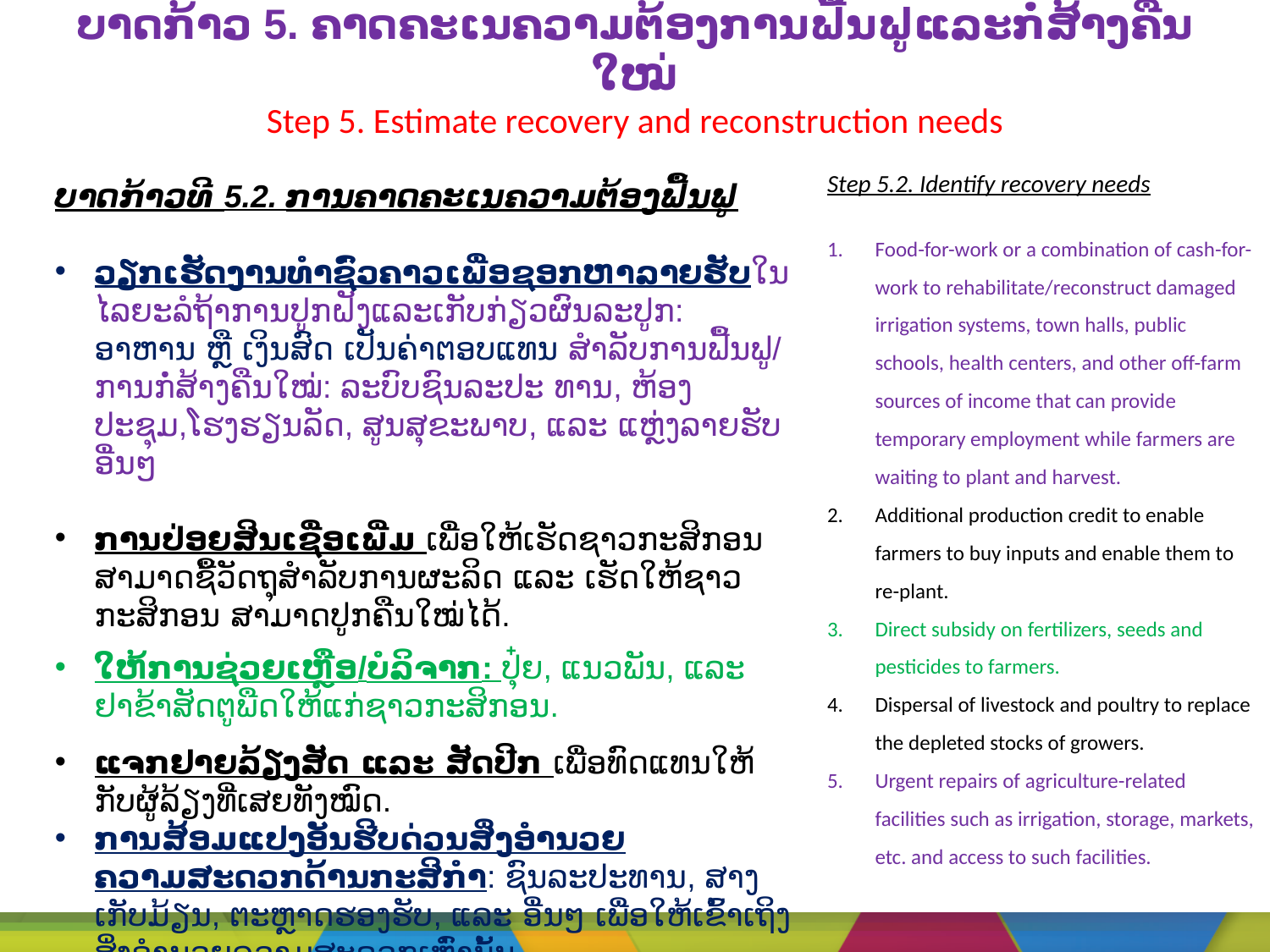

# ບາດກ້າວ 5. ຄາດຄະເນຄວາມຕ້ອງການຟື້ນຟູແລະກໍ່ສ້າງຄືນໃໝ່ Step 5. Estimate recovery and reconstruction needs

Step 5.2. Identify recovery needs

Food-for-work or a combination of cash-for-work to rehabilitate/reconstruct damaged irrigation systems, town halls, public schools, health centers, and other off-farm sources of income that can provide temporary employment while farmers are waiting to plant and harvest.
Additional production credit to enable farmers to buy inputs and enable them to re-plant.
Direct subsidy on fertilizers, seeds and pesticides to farmers.
Dispersal of livestock and poultry to replace the depleted stocks of growers.
Urgent repairs of agriculture-related facilities such as irrigation, storage, markets, etc. and access to such facilities.

ບາດກ້າວທີ 5.2. ການ​ຄາດຄະເນຄວາມຕ້ອງຟື້ນຟູ

ວຽກເຮັດງານທໍາຊົ່ວຄາວເພື່ອຊອກຫາລາຍຮັບໃນໄລຍະລໍຖ້າການປູກຝັງແລະເກັບກ່ຽວຜົນລະປູກ: ອາຫານ ຫຼື ເງິນສົດ ເປັນຄ່າຕອບແທນ ສຳລັບການຟື້ນຟູ/ ການກໍ່ສ້າງຄືນໃໝ່: ລະບົບຊົນລະປະ ທານ, ຫ້ອງປະຊຸມ,ໂຮງຮຽນລັດ, ສູນສຸຂະພາບ, ແລະ ແຫຼ່ງລາຍຮັບອື່ນໆ

ການປ່ອຍສິນເຊື່ອເພີ່ມ ເພື່ອໃຫ້ເຮັດຊາວກະສິກອນສາມາດຊື້ວັດຖຸສຳລັບການຜະລິດ ແລະ ເຮັດໃຫ້ຊາວກະສິກອນ ສາມາດປູກຄືນໃໝ່ໄດ້.

ໃຫ້ການຊ່ວຍເຫຼືອ/ບໍລິຈາກ: ປຸ໋ຍ, ແນວພັນ, ແລະ ຢາຂ້າສັດຕູພືດໃຫ້ແກ່ຊາວກະສິກອນ.

ແຈກຢາຍລ້ຽງສັດ ແລະ ສັດປີກ ເພື່ອທົດແທນໃຫ້ກັບຜູ້ລ້ຽງທີ່ເສຍທັງໝົດ.
ການສ້ອມແປງອັນຮີບດ່ວນສິ່ງອໍານວຍຄວາມສະດວກດ້ານກະສິກຳ: ຊົນລະປະທານ, ສາງເກັບມ້ຽນ, ຕະຫຼາດຮອງຮັບ, ແລະ ອື່ນໆ ເພື່ອໃຫ້ເຂົ້າເຖິງສິ່ງອຳນວຍຄວາມສະດວກເຫຼົ່ານັ້ນ.